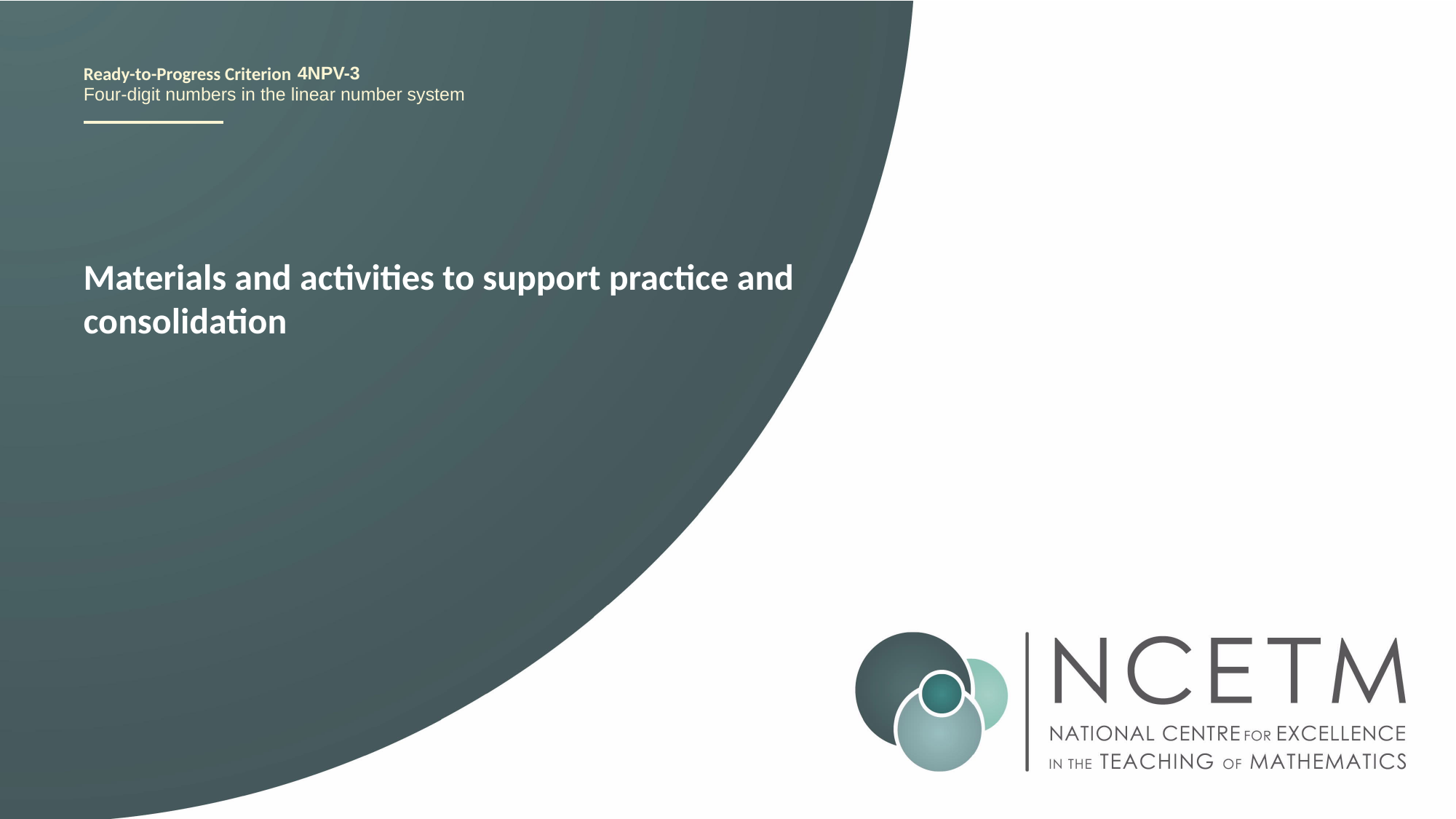

4NPV-3
Four-digit numbers in the linear number system